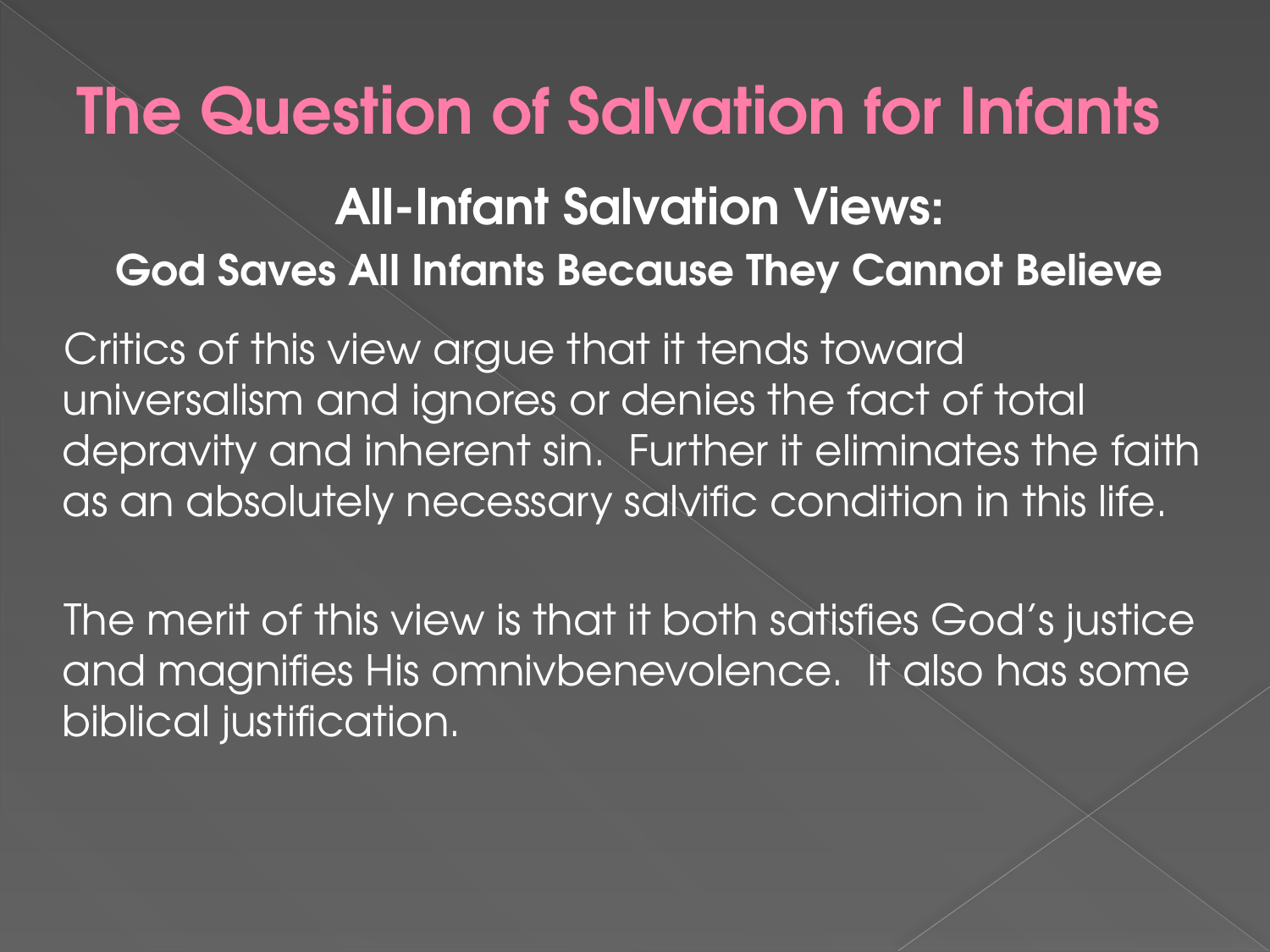

# The Question of Salvation for Infants
All-Infant Salvation Views:
God Saves All Infants Because They Cannot Believe

Critics of this view argue that it tends toward universalism and ignores or denies the fact of total depravity and inherent sin.  Further it eliminates the faith as an absolutely necessary salvific condition in this life.

The merit of this view is that it both satisfies God’s justice and magnifies His omnivbenevolence.  It also has some biblical justification.